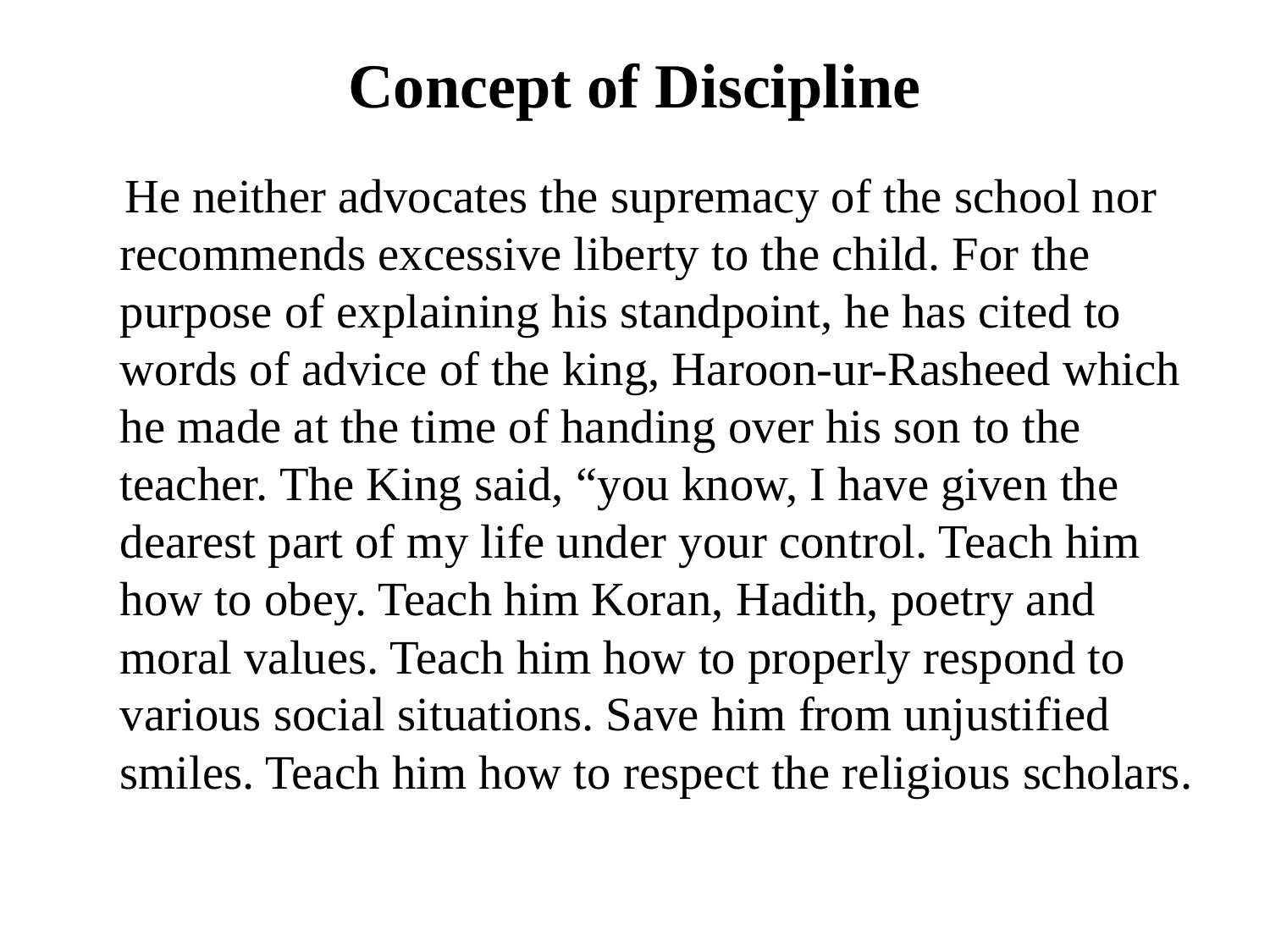

# Concept of Discipline
    He neither advocates the supremacy of the school nor recommends excessive liberty to the child. For the purpose of explaining his standpoint, he has cited to words of advice of the king, Haroon-ur-Rasheed which he made at the time of handing over his son to the teacher. The King said, “you know, I have given the dearest part of my life under your control. Teach him how to obey. Teach him Koran, Hadith, poetry and moral values. Teach him how to properly respond to various social situations. Save him from unjustified smiles. Teach him how to respect the religious scholars.